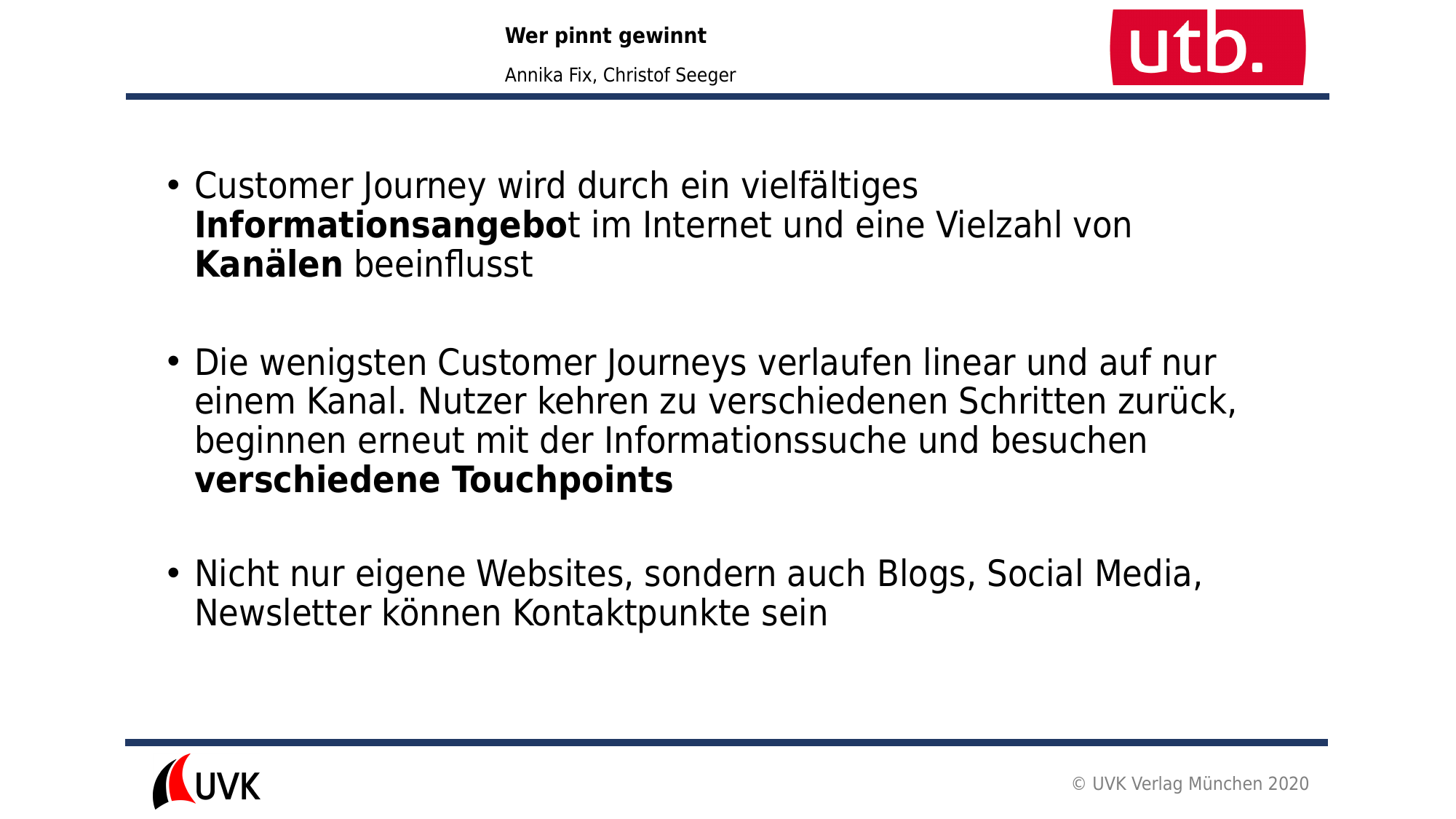

Customer Journey wird durch ein vielfältiges Informationsangebot im Internet und eine Vielzahl von Kanälen beeinflusst
Die wenigsten Customer Journeys verlaufen linear und auf nur einem Kanal. Nutzer kehren zu verschiedenen Schritten zurück, beginnen erneut mit der Informationssuche und besuchen verschiedene Touchpoints
Nicht nur eigene Websites, sondern auch Blogs, Social Media, Newsletter können Kontaktpunkte sein